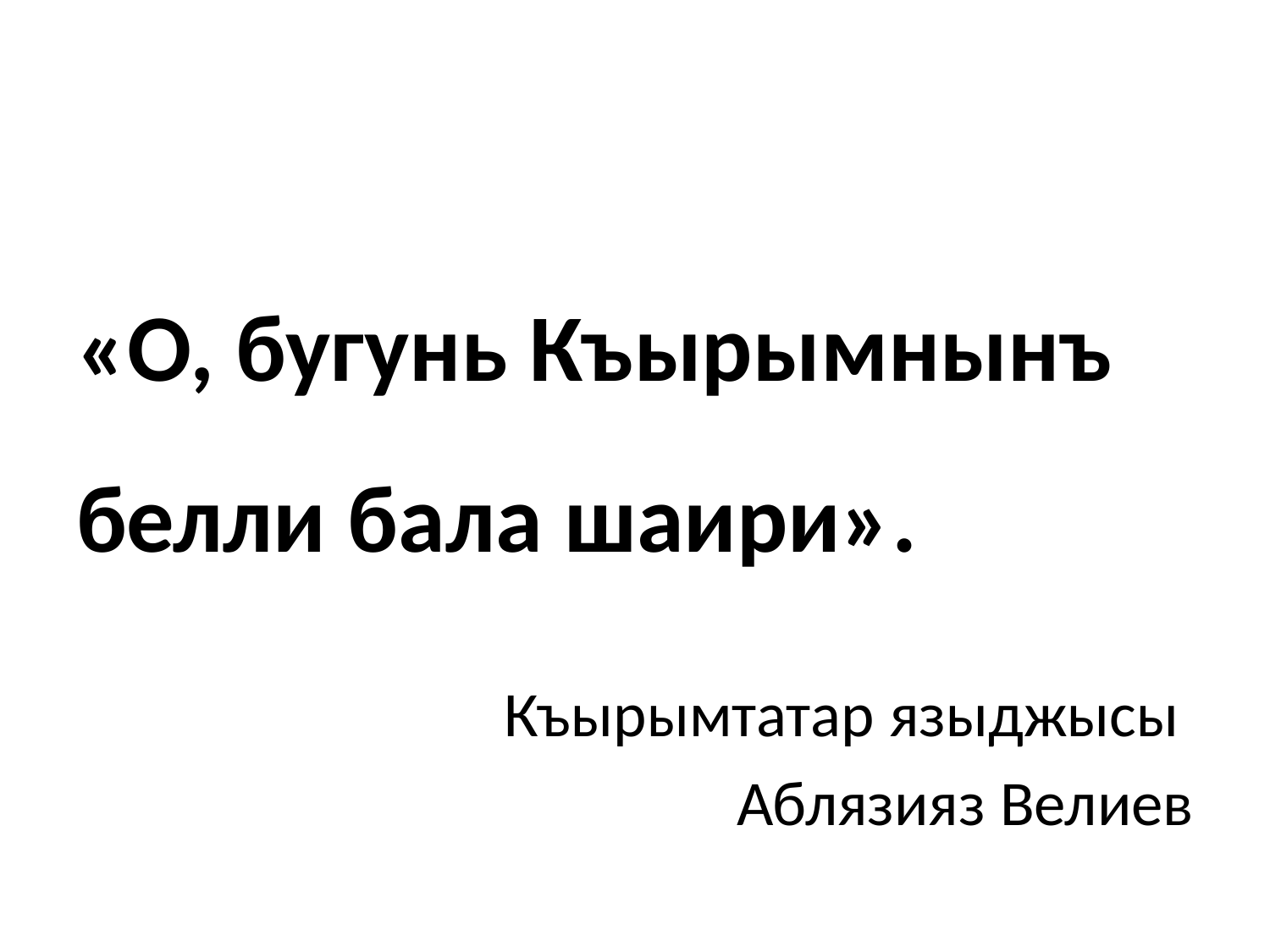

#
«О, бугунь Къырымнынъ белли бала шаири».

Къырымтатар языджысы
Аблязияз Велиев